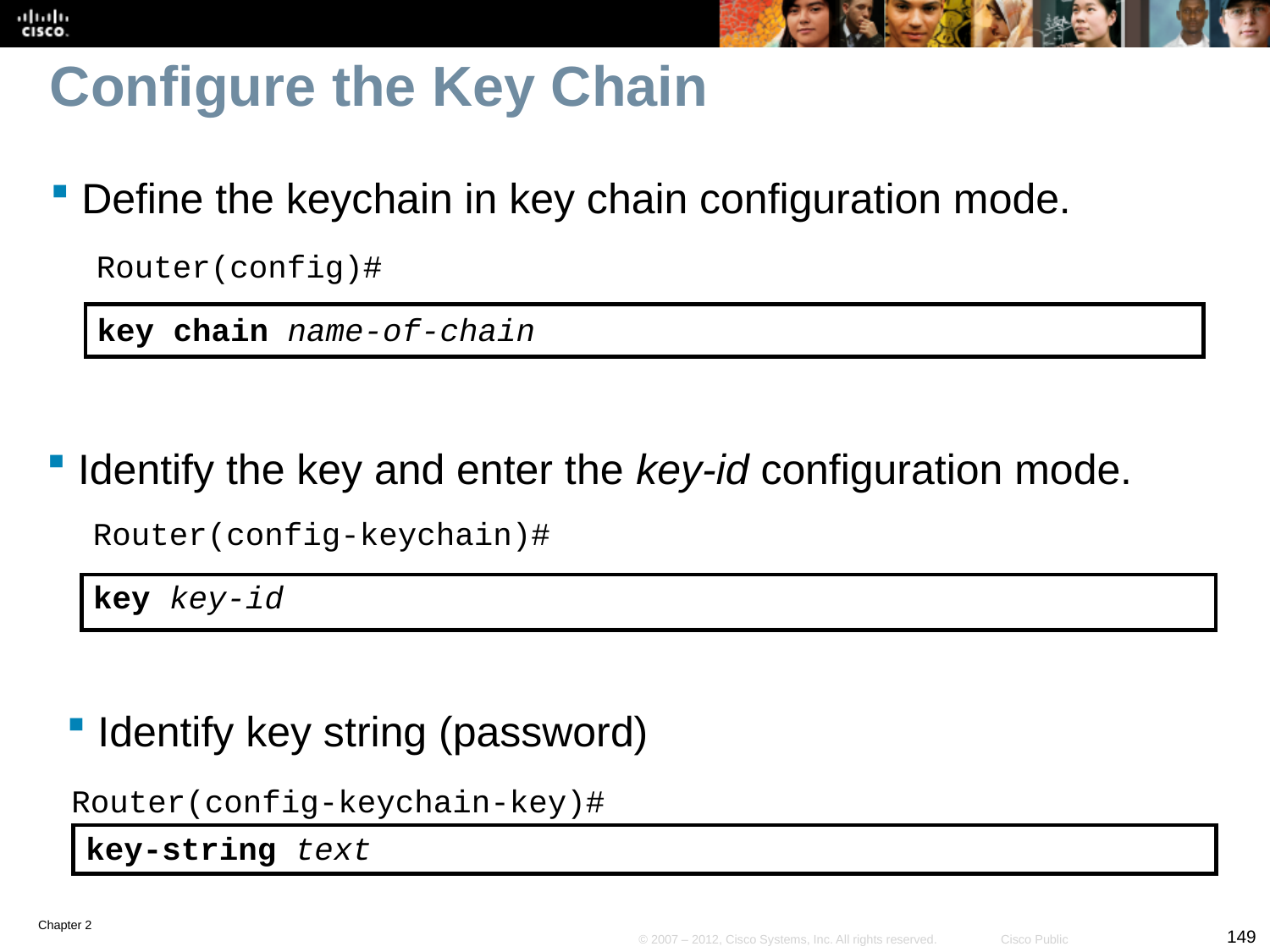

# Configure the Key Chain
Define the keychain in key chain configuration mode.

Router(config)#
key chain name-of-chain
Identify the key and enter the key-id configuration mode.
Router(config-keychain)#
key key-id
Identify key string (password)
Router(config-keychain-key)#
key-string text